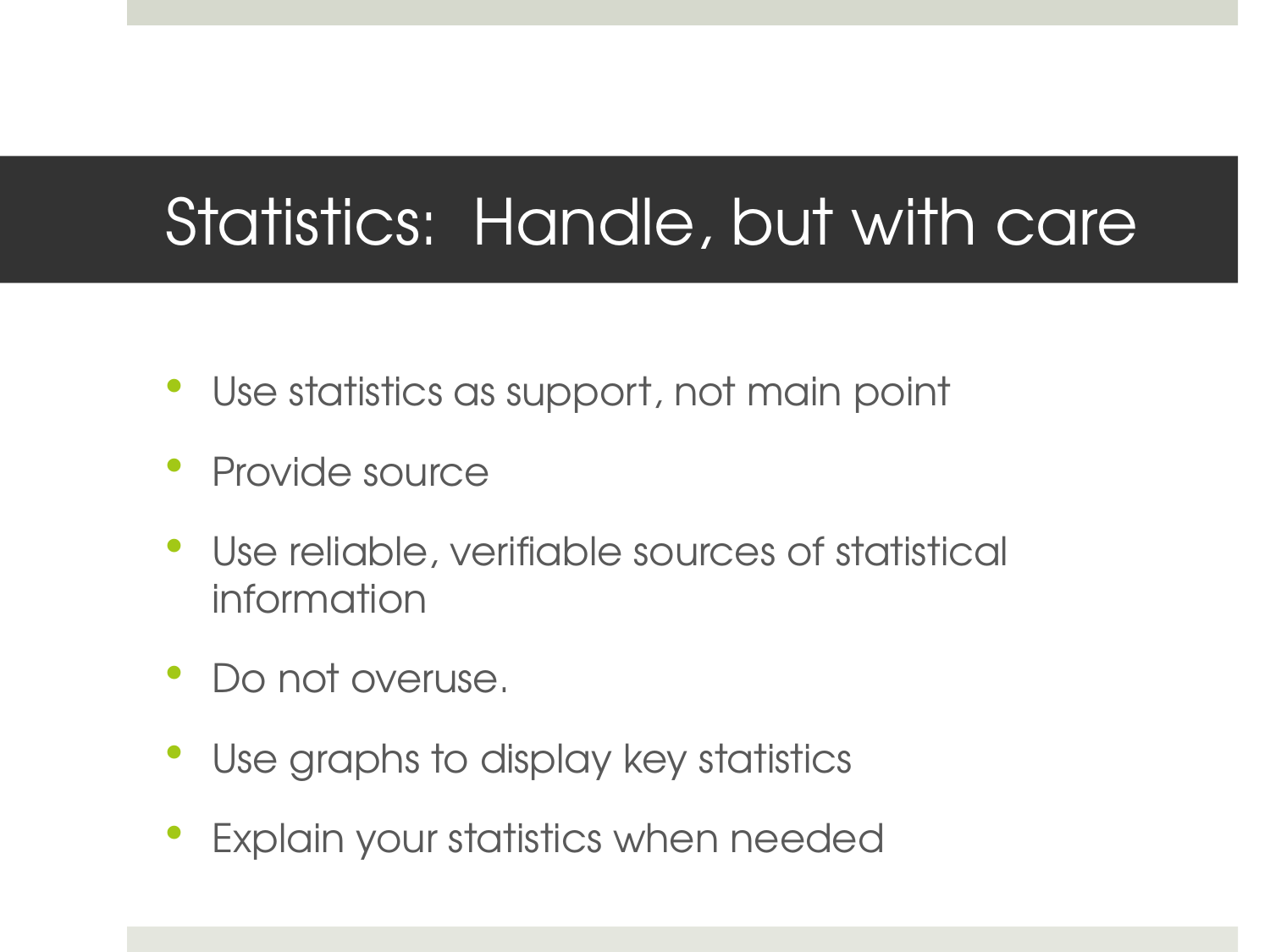

# Statistics:  Handle, but with care
Use statistics as support, not main point
Provide source
Use reliable, verifiable sources of statistical information
Do not overuse.
Use graphs to display key statistics
Explain your statistics when needed